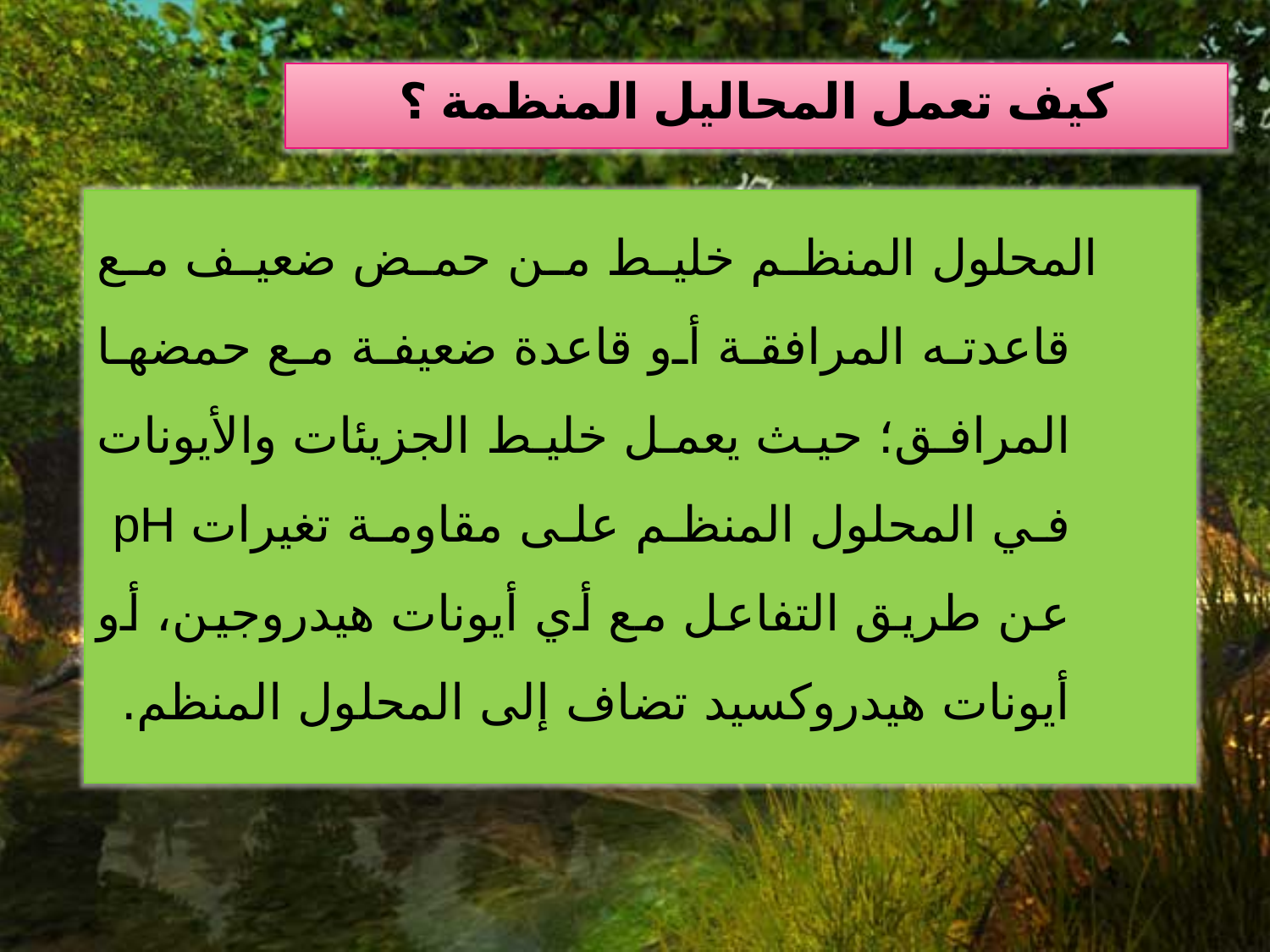

كيف تعمل المحاليل المنظمة ؟
     المحلول المنظم خليط من حمض ضعيف مع قاعدته المرافقة أو قاعدة ضعيفة مع حمضها المرافق؛ حيث يعمل خليط الجزيئات والأيونات في المحلول المنظم على مقاومة تغيرات pH  عن طريق التفاعل مع أي أيونات هيدروجين، أو أيونات هيدروكسيد تضاف إلى المحلول المنظم.